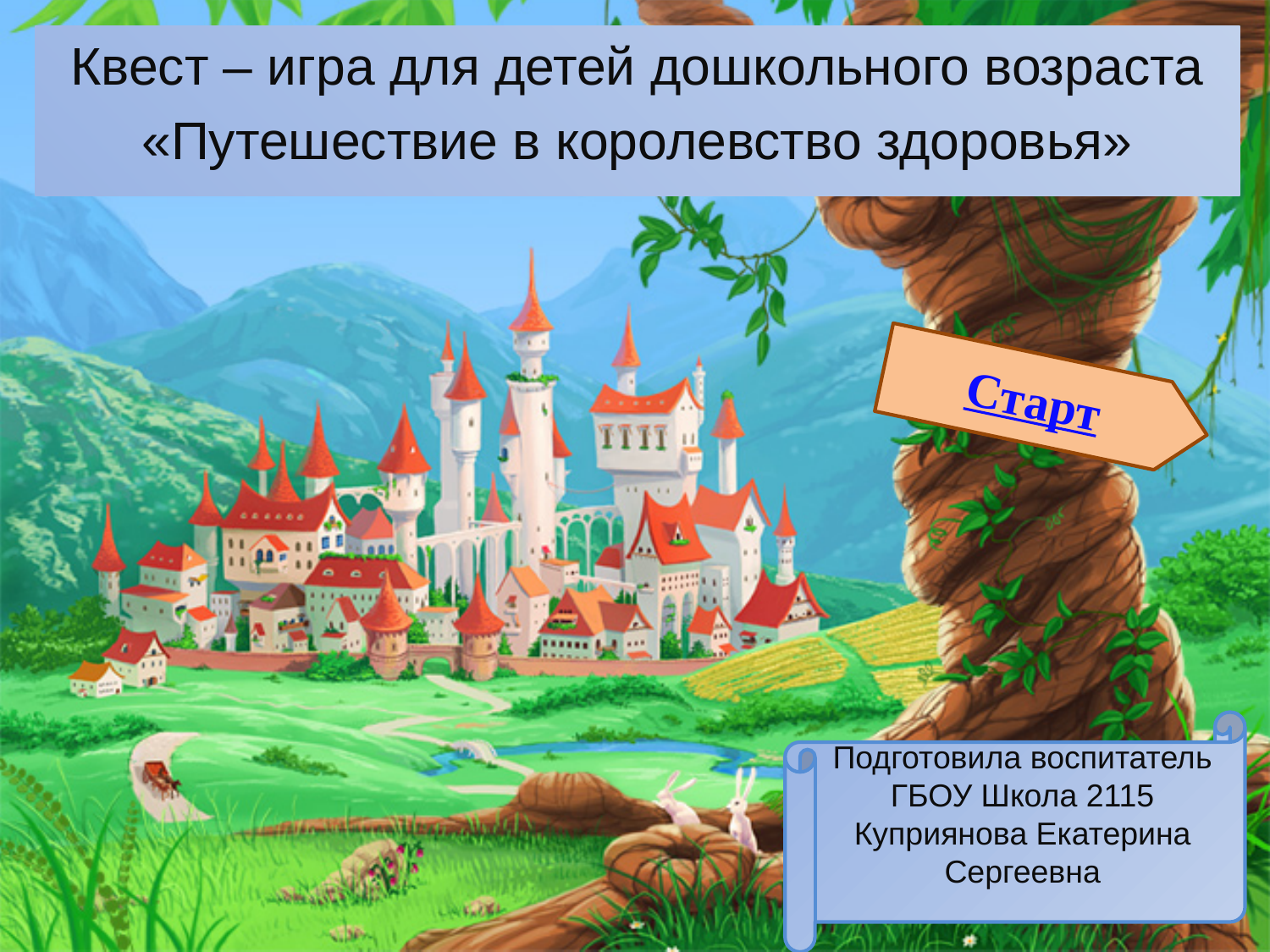

Квест – игра для детей дошкольного возраста
«Путешествие в королевство здоровья»
Старт
Подготовила воспитатель ГБОУ Школа 2115
Куприянова Екатерина Сергеевна